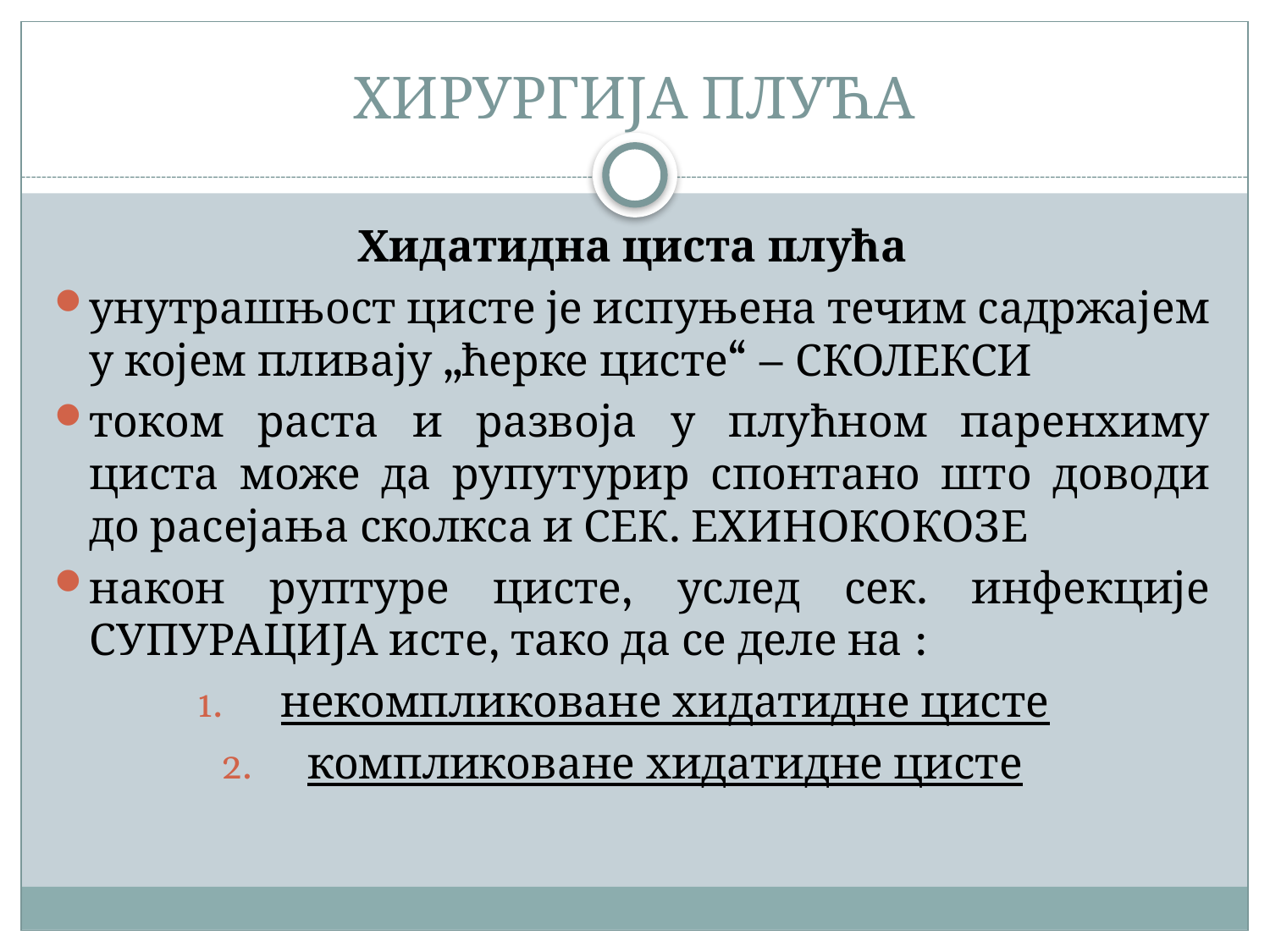

# ХИРУРГИЈА ПЛУЋА
Хидатидна циста плућа
унутрашњост цисте је испуњена течим садржајем у којем пливају „ћерке цисте“ – СКОЛЕКСИ
током раста и развоја у плућном паренхиму циста може да рупутурир спонтано што доводи до расејања сколкса и СЕК. ЕХИНОКОКОЗЕ
након руптуре цисте, услед сек. инфекције СУПУРАЦИЈА исте, тако да се деле на :
некомпликоване хидатидне цисте
компликоване хидатидне цисте